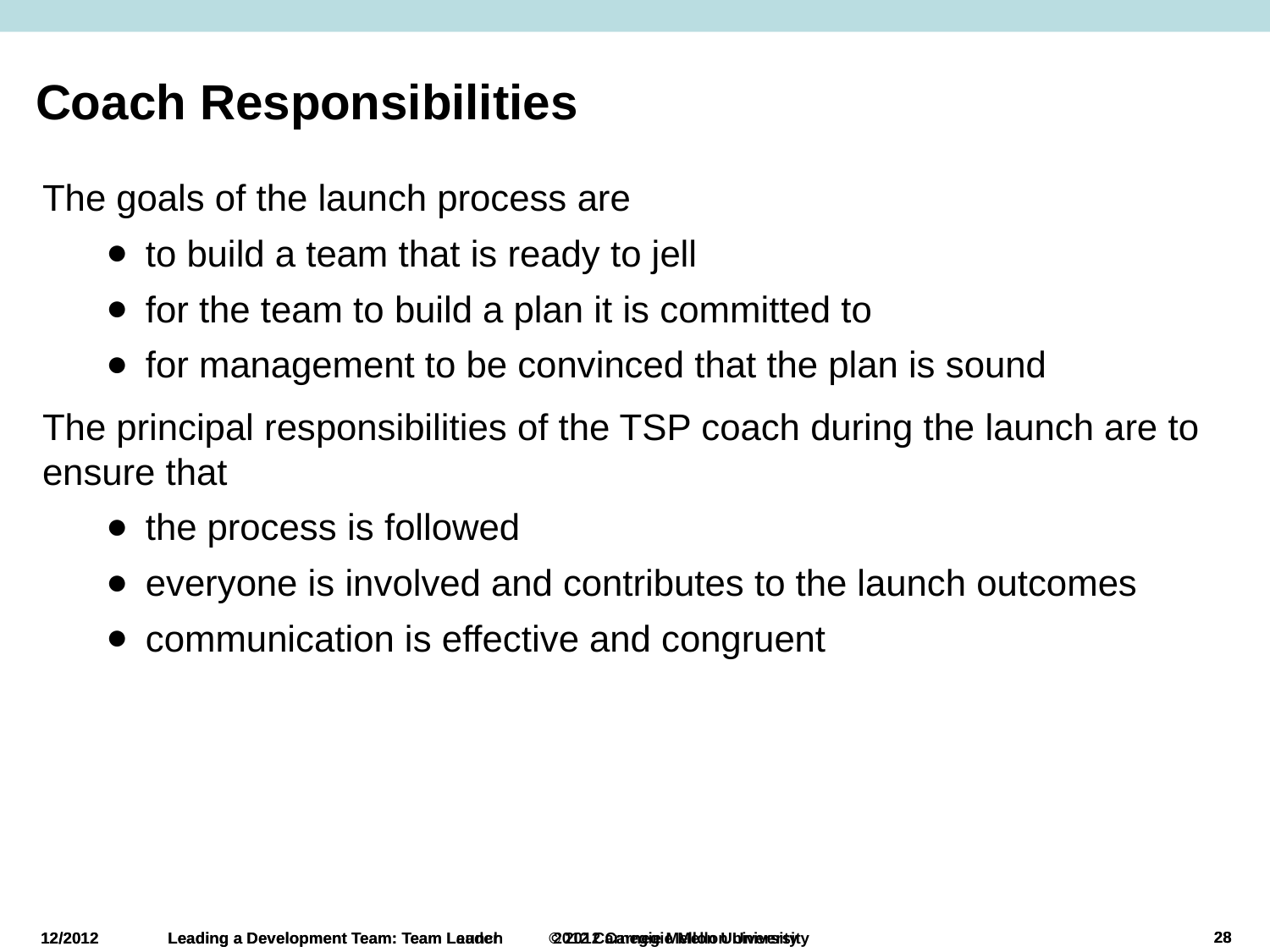

# Coach Responsibilities
The goals of the launch process are
to build a team that is ready to jell
for the team to build a plan it is committed to
for management to be convinced that the plan is sound
The principal responsibilities of the TSP coach during the launch are to ensure that
the process is followed
everyone is involved and contributes to the launch outcomes
communication is effective and congruent